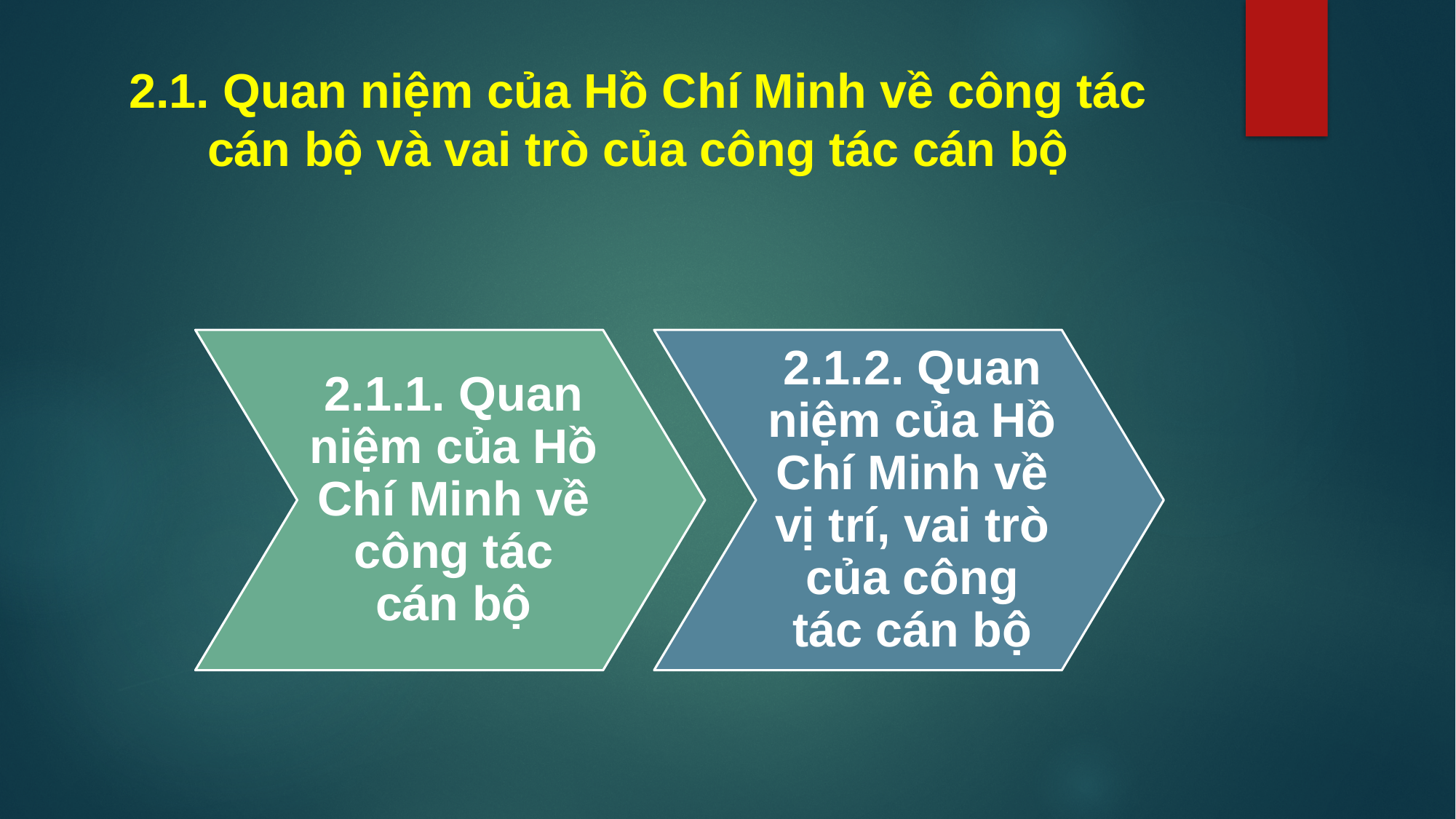

# 2.1. Quan niệm của Hồ Chí Minh về công tác cán bộ và vai trò của công tác cán bộ
2.1.1. Quan niệm của Hồ Chí Minh về công tác cán bộ
2.1.2. Quan niệm của Hồ Chí Minh về vị trí, vai trò của công tác cán bộ